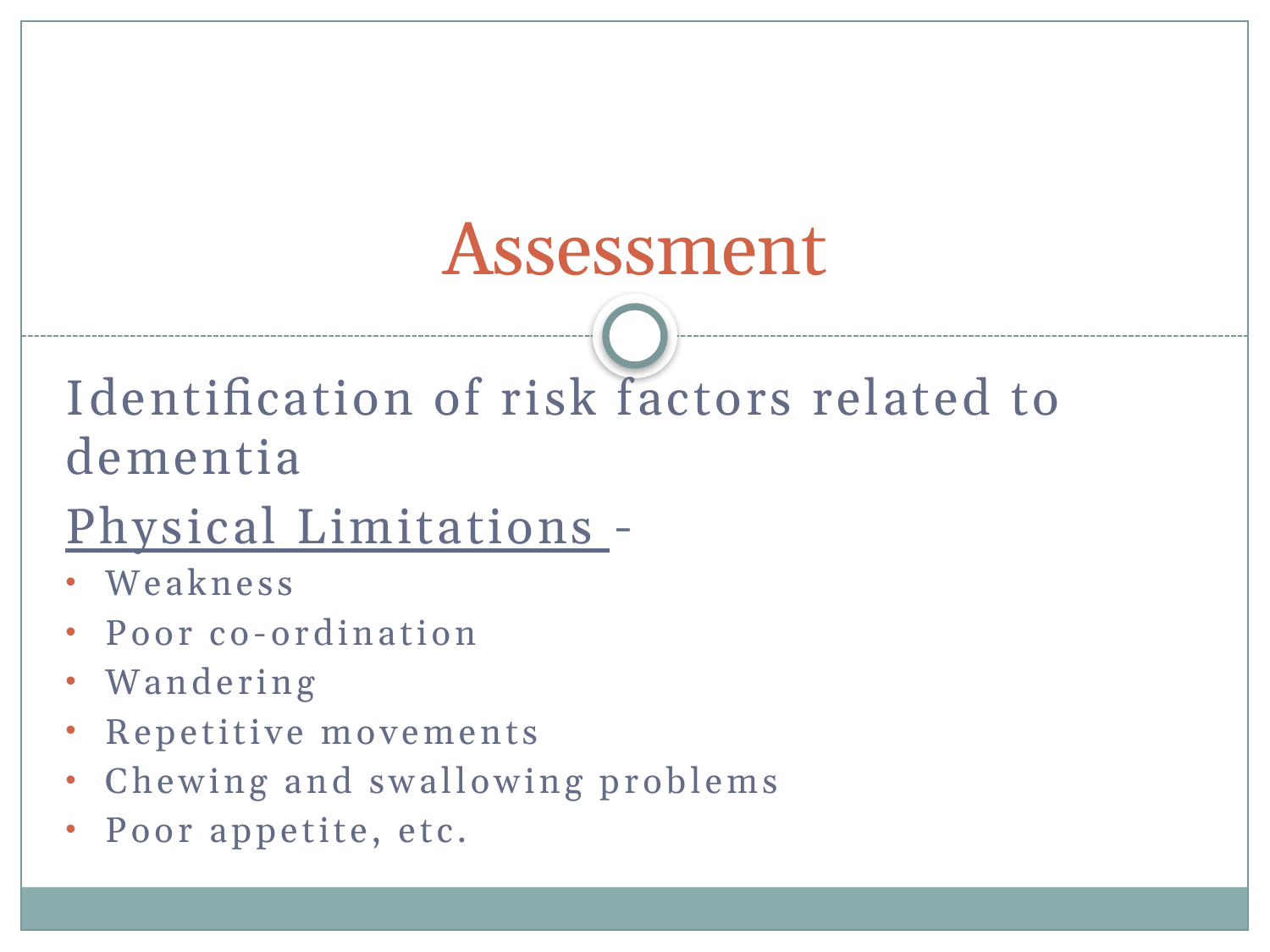

# Assessment
Identification of risk factors related to dementia
Physical Limitations -
Weakness
Poor co-ordination
Wandering
Repetitive movements
Chewing and swallowing problems
Poor appetite, etc.